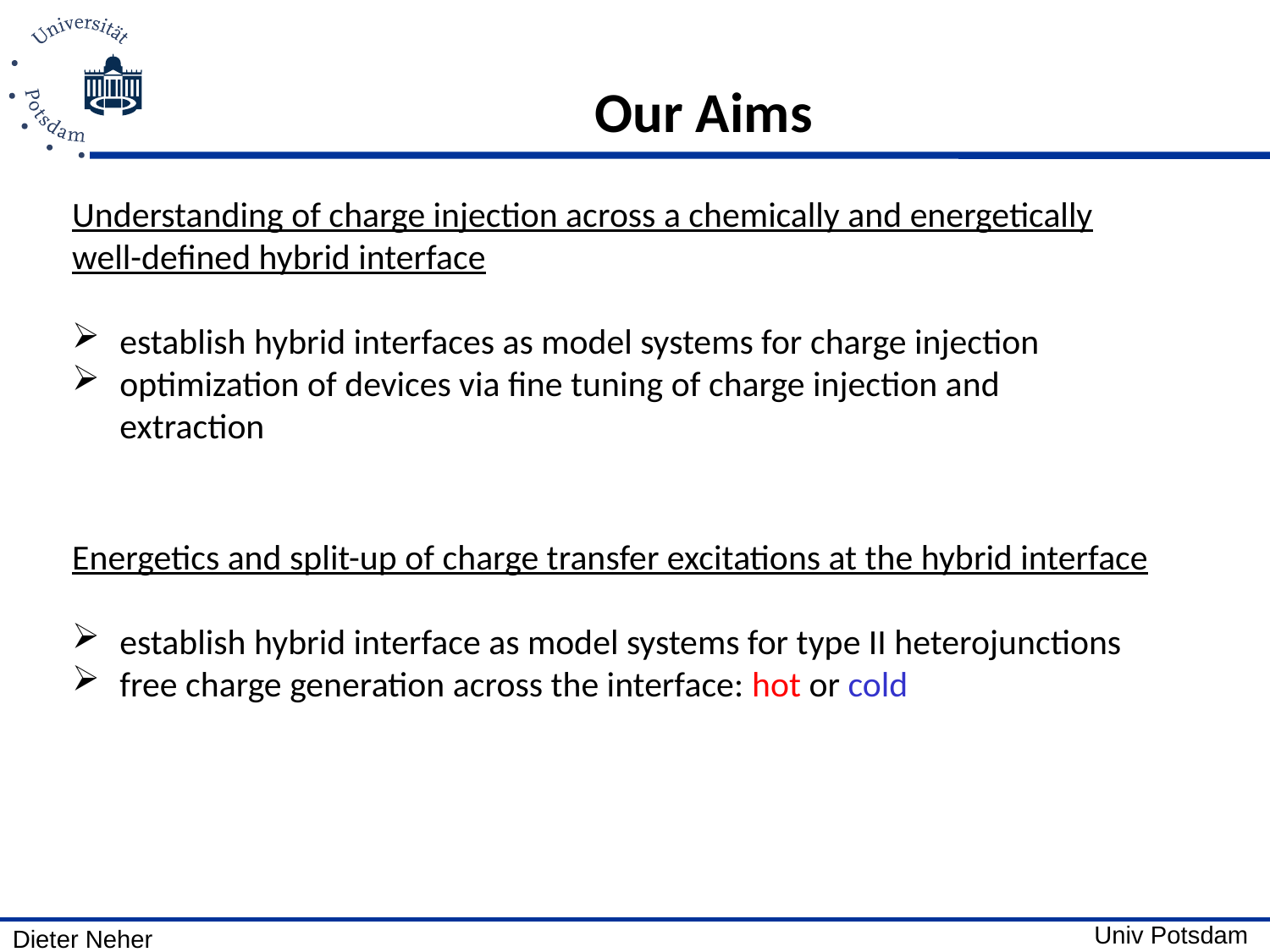

# Our Aims
Understanding of charge injection across a chemically and energetically well-defined hybrid interface

establish hybrid interfaces as model systems for charge injection
optimization of devices via fine tuning of charge injection and extraction
Energetics and split-up of charge transfer excitations at the hybrid interface

establish hybrid interface as model systems for type II heterojunctions
free charge generation across the interface: hot or cold